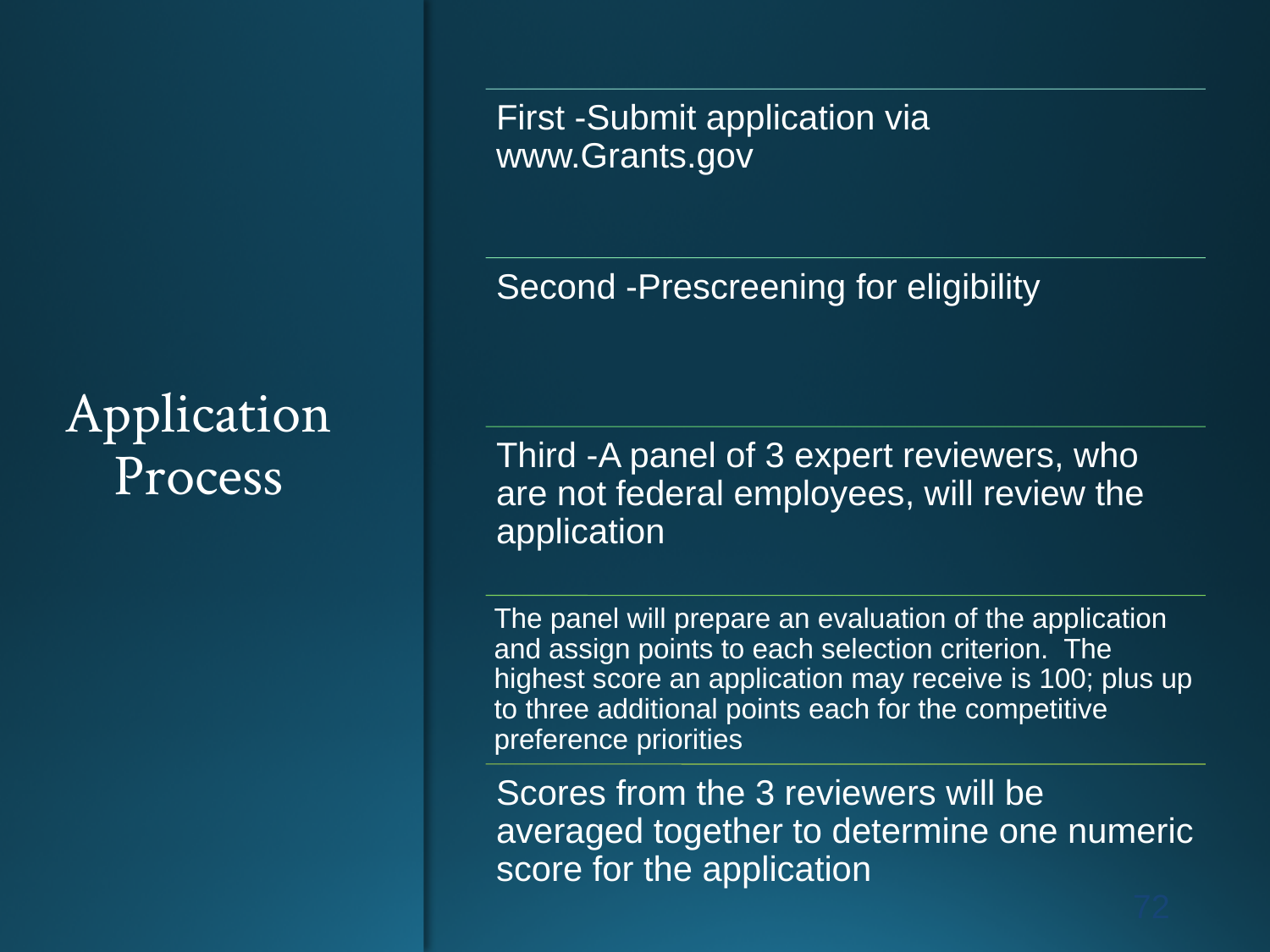

First -Submit application via www.Grants.gov
Second -Prescreening for eligibility
Third -A panel of 3 expert reviewers, who are not federal employees, will review the application
The panel will prepare an evaluation of the application and assign points to each selection criterion.  The highest score an application may receive is 100; plus up to three additional points each for the competitive preference priorities
Scores from the 3 reviewers will be averaged together to determine one numeric score for the application
# Application Process
72